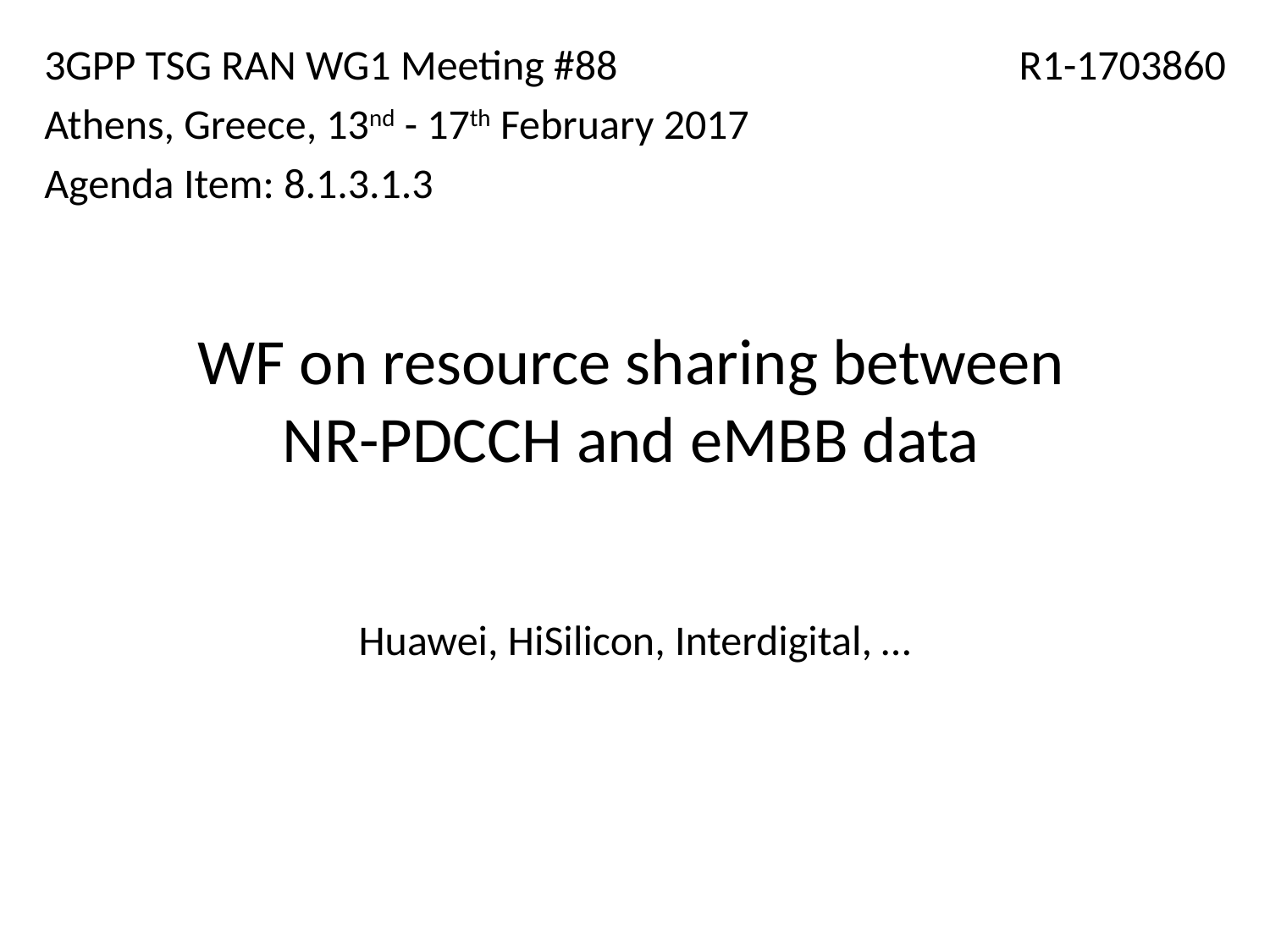

3GPP TSG RAN WG1 Meeting #88            		         R1-1703860
Athens, Greece, 13nd - 17th February 2017
Agenda Item: 8.1.3.1.3
# WF on resource sharing between NR-PDCCH and eMBB data
Huawei, HiSilicon, Interdigital, …